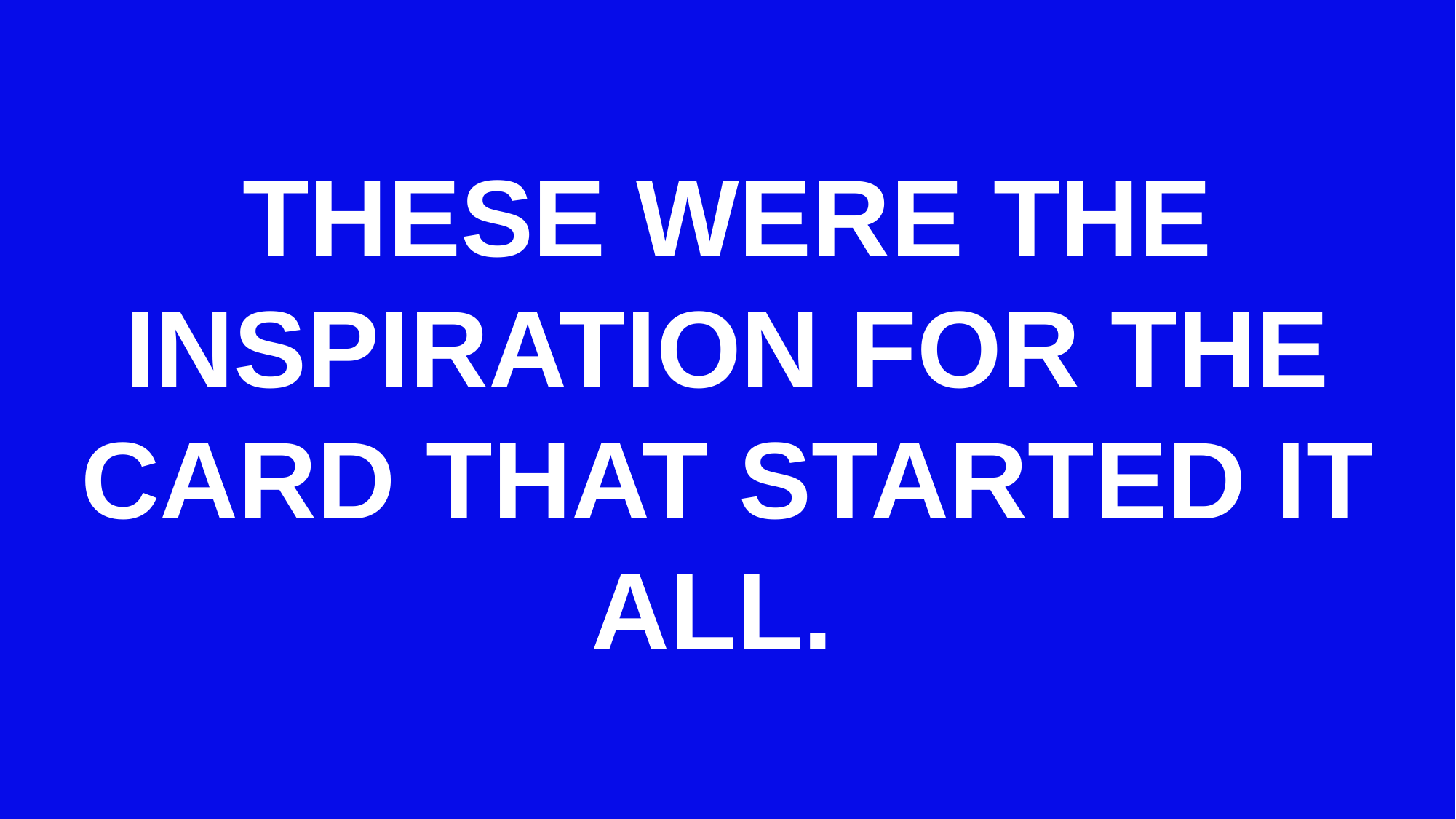

THESE WERE THE INSPIRATION FOR THE CARD THAT STARTED IT ALL.